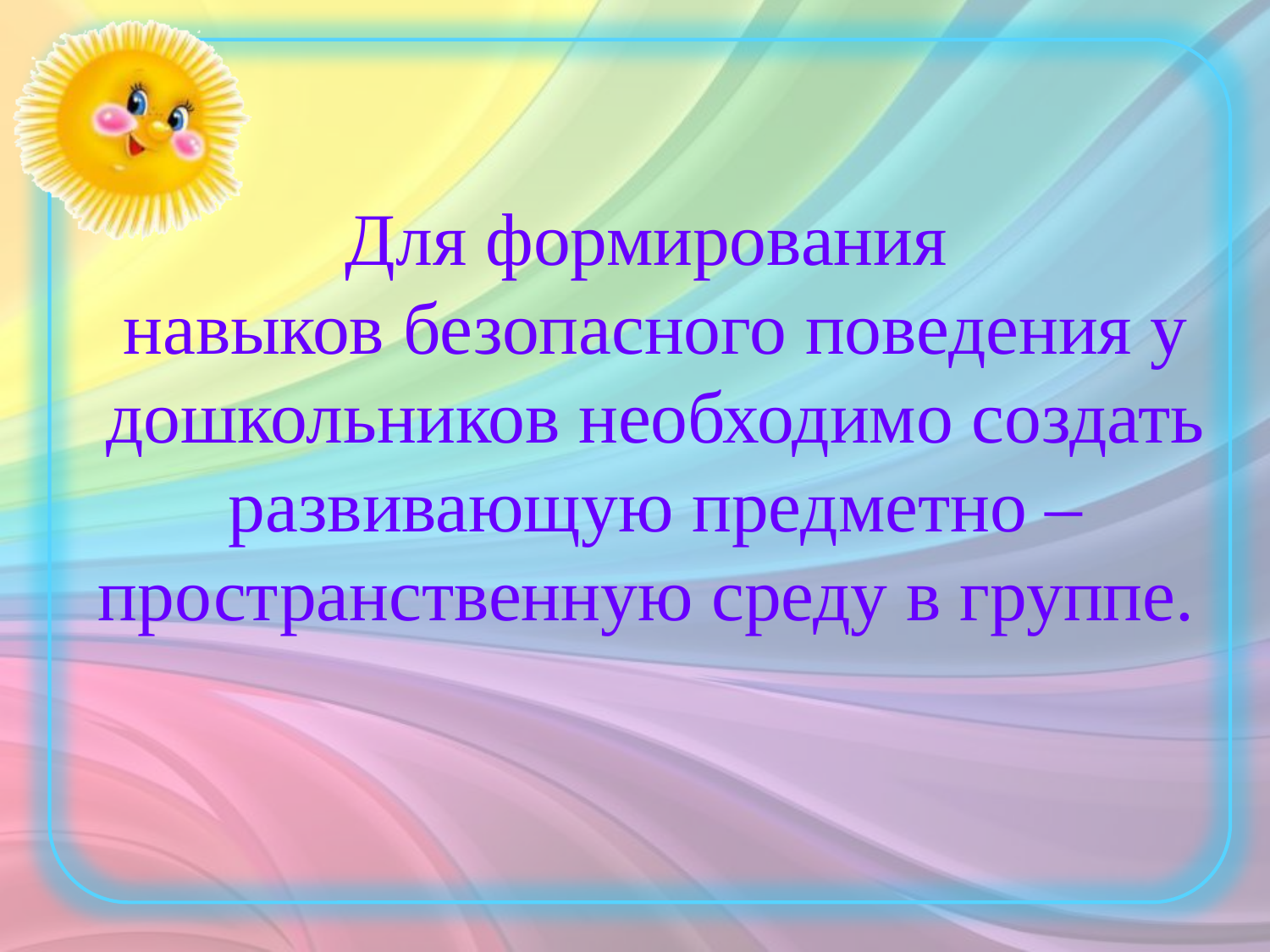

# Для формирования
навыков безопасного поведения у дошкольников необходимо создать развивающую предметно – пространственную среду в группе.